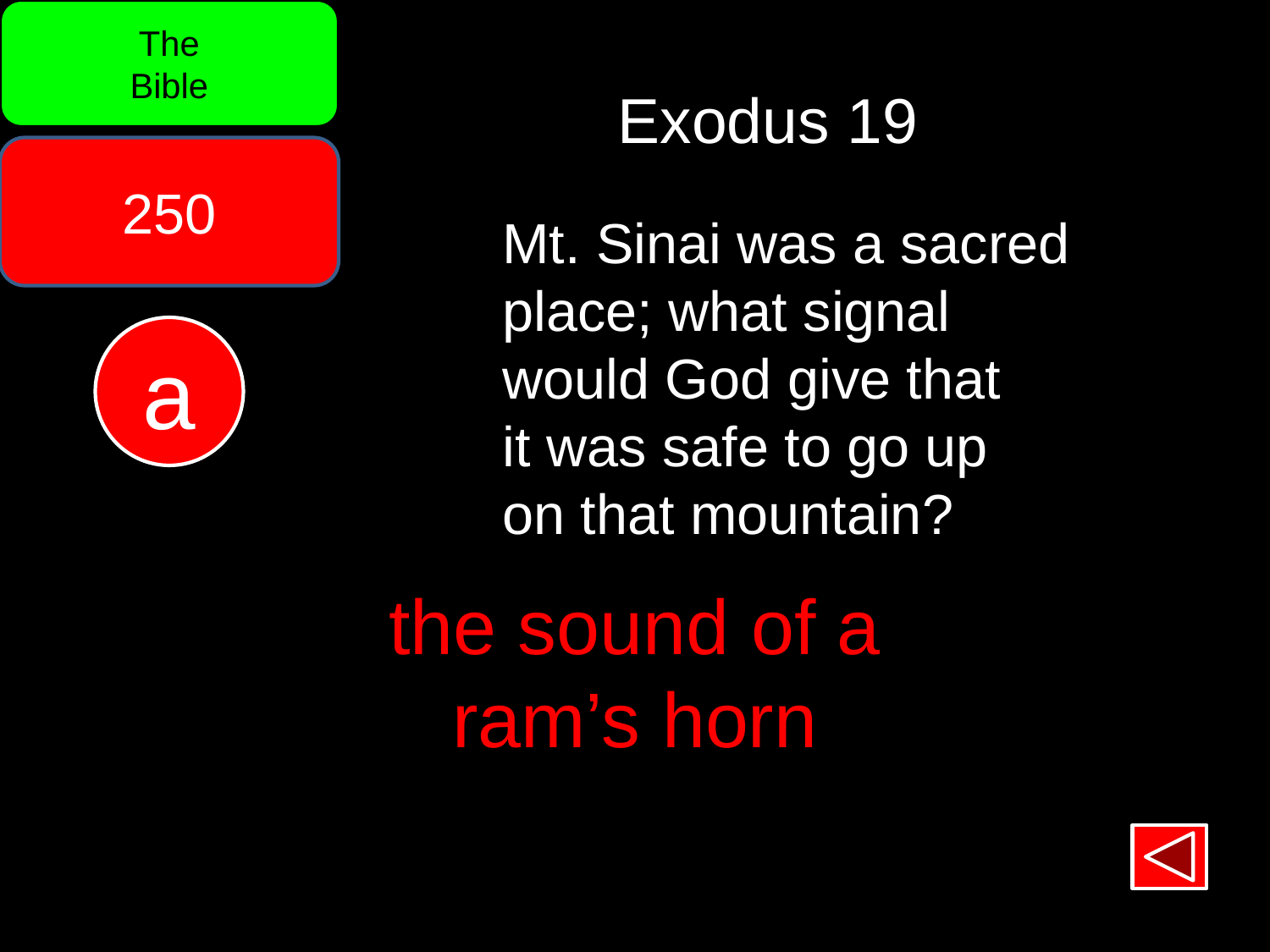

The
Bible
Exodus 19
250
Mt. Sinai was a sacred
place; what signal
would God give that
it was safe to go up
on that mountain?
a
the sound of a
ram’s horn